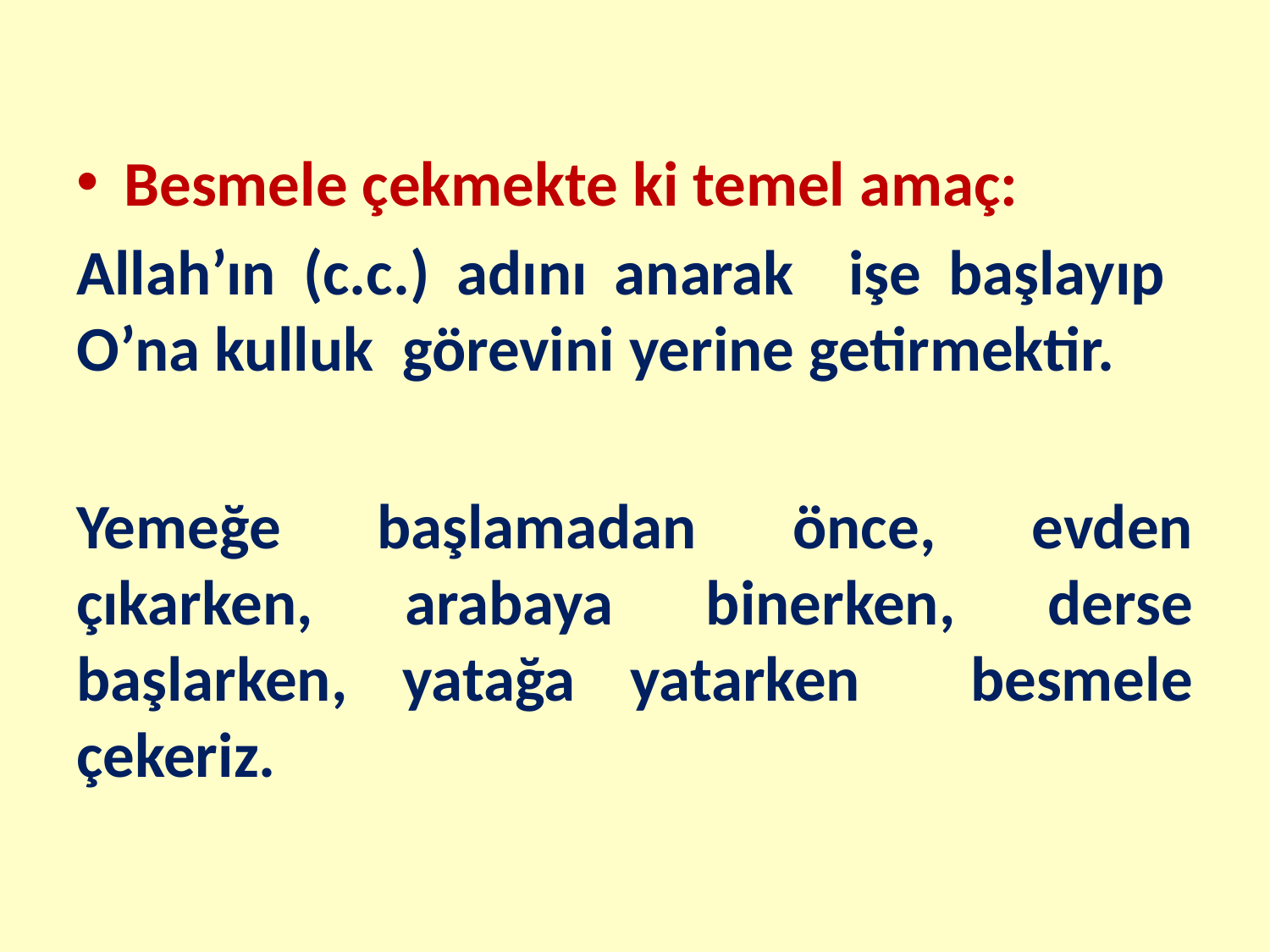

Besmele çekmekte ki temel amaç:
Allah’ın (c.c.) adını anarak  işe başlayıp  O’na kulluk  görevini yerine getirmektir.

Yemeğe başlamadan önce, evden çıkarken, arabaya binerken, derse başlarken, yatağa yatarken  besmele çekeriz.